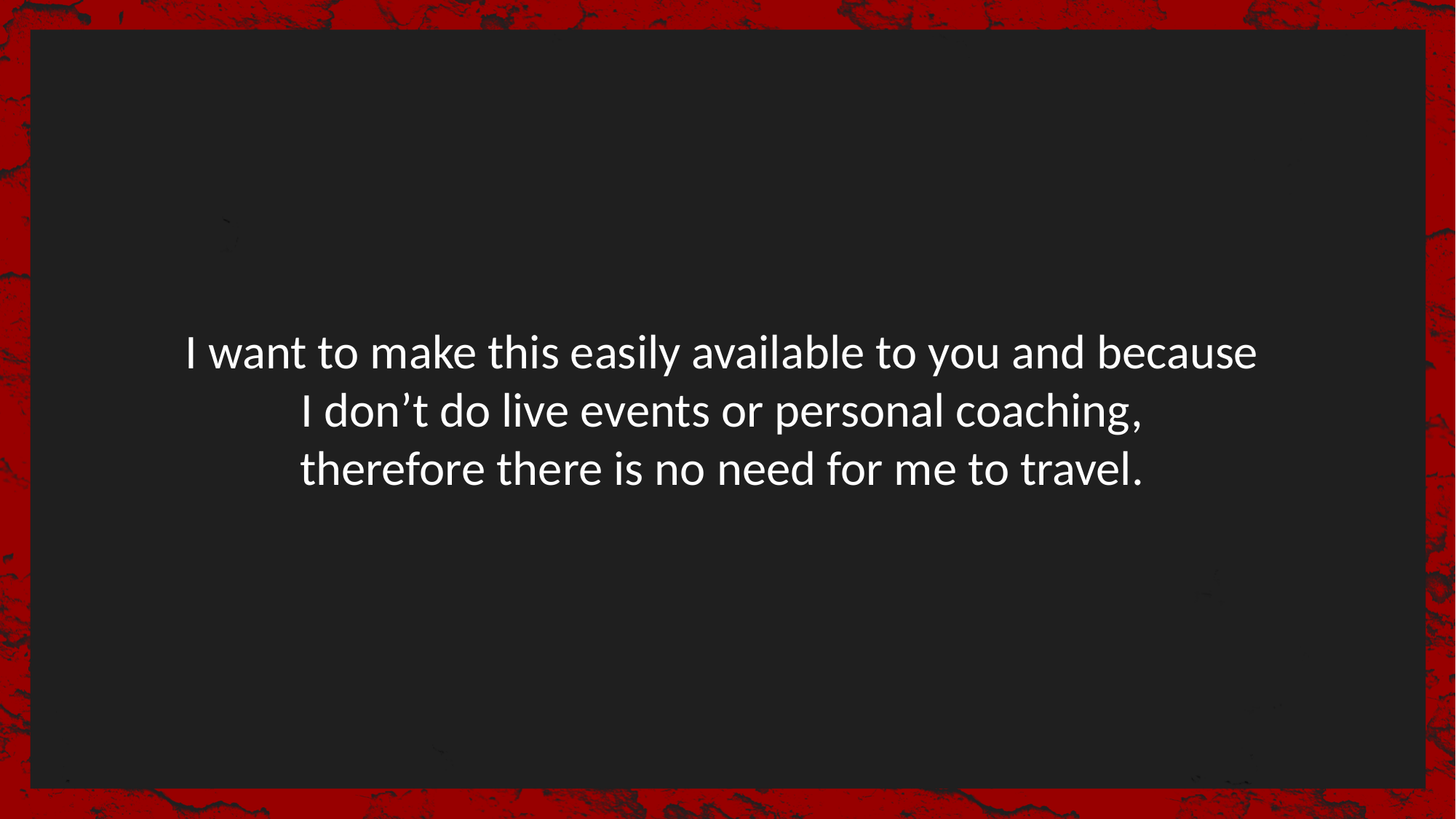

I want to make this easily available to you and because
I don’t do live events or personal coaching,
therefore there is no need for me to travel.